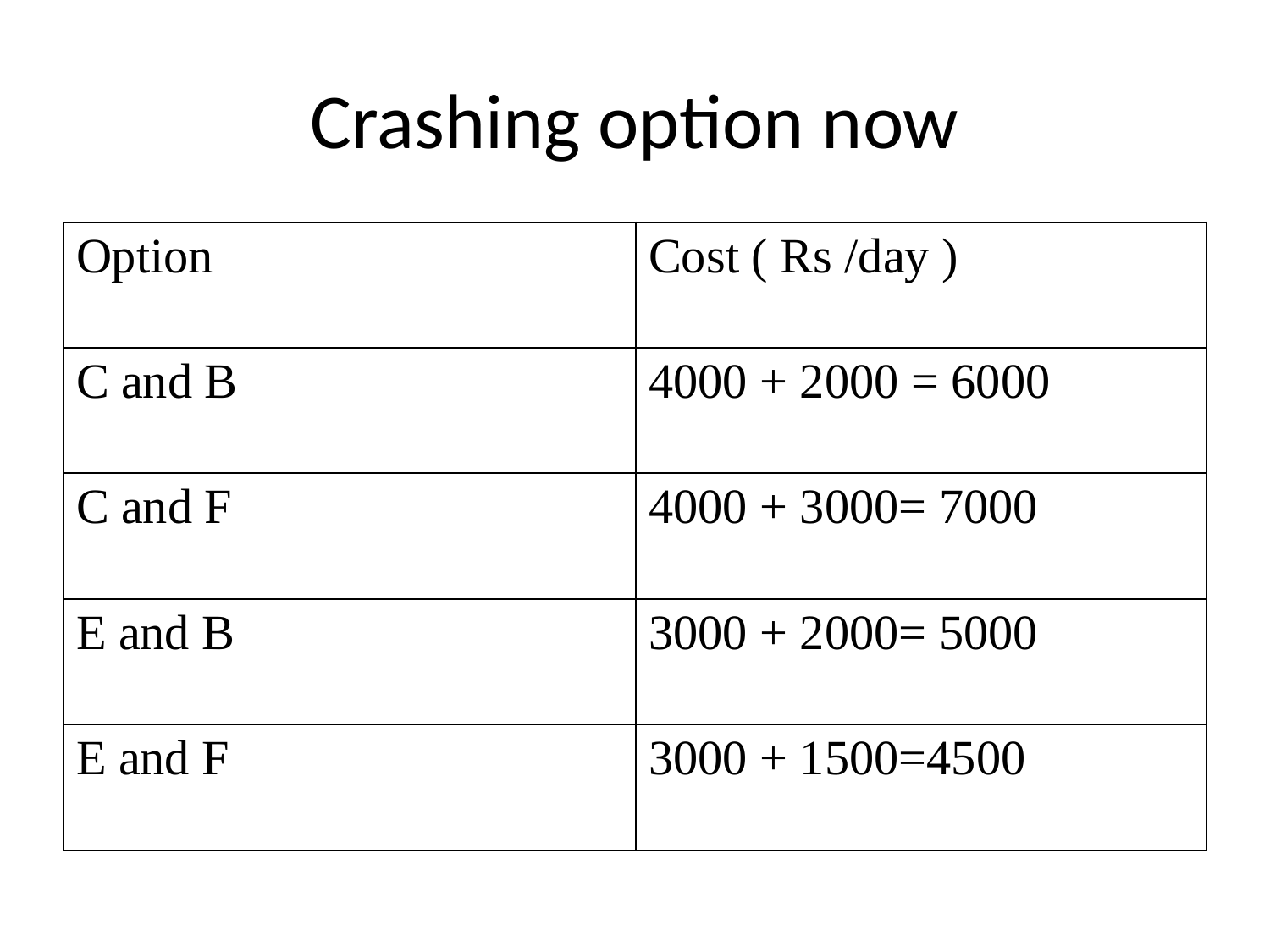

# Crashing option now
| Option | Cost ( Rs /day ) |
| --- | --- |
| C and B | 4000 + 2000 = 6000 |
| C and F | 4000 + 3000= 7000 |
| E and B | 3000 + 2000= 5000 |
| E and F | 3000 + 1500=4500 |